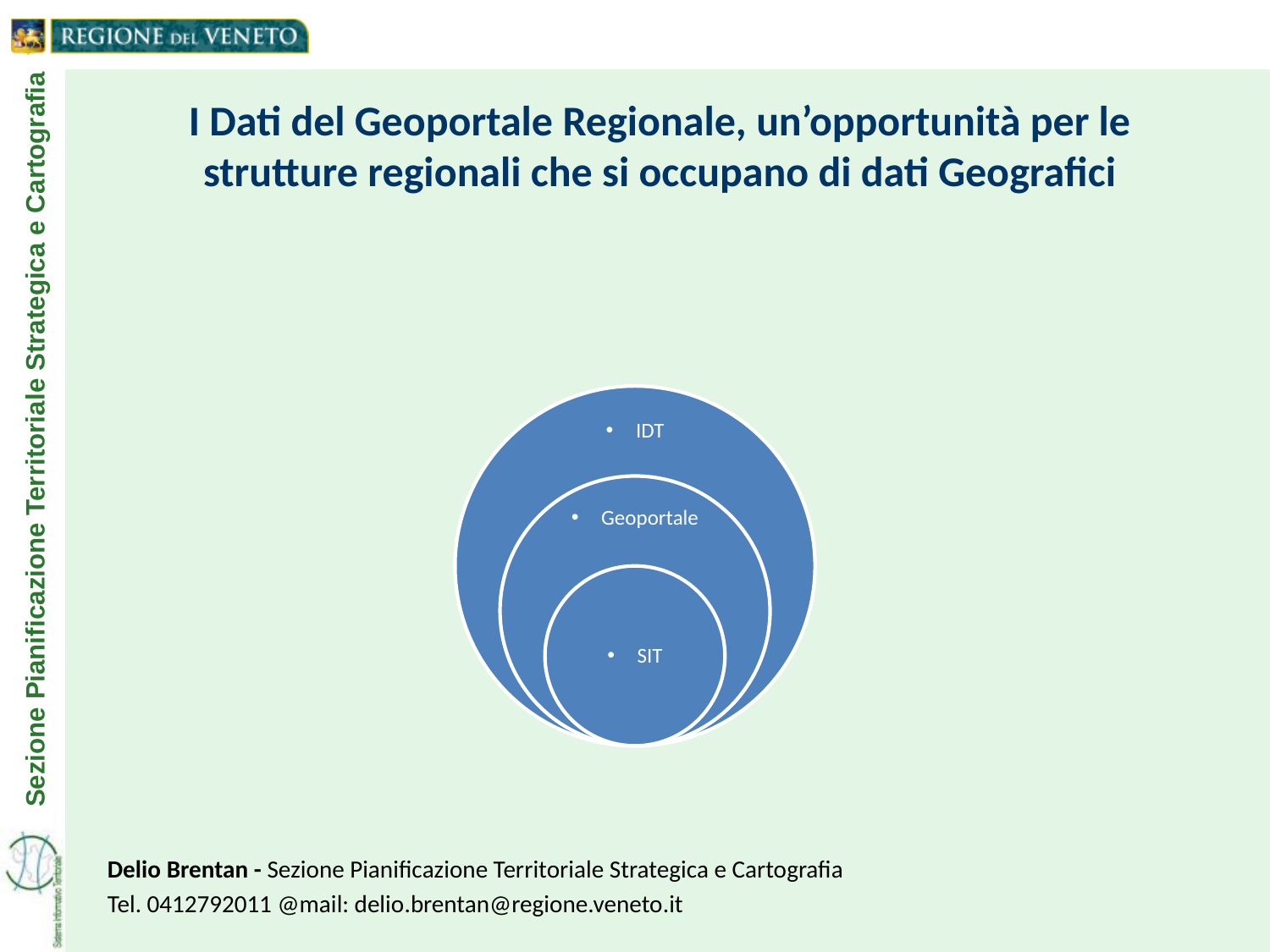

I Dati del Geoportale Regionale, un’opportunità per le strutture regionali che si occupano di dati Geografici
IDT
Geoportale
SIT
Delio Brentan - Sezione Pianificazione Territoriale Strategica e Cartografia
Tel. 0412792011 @mail: delio.brentan@regione.veneto.it